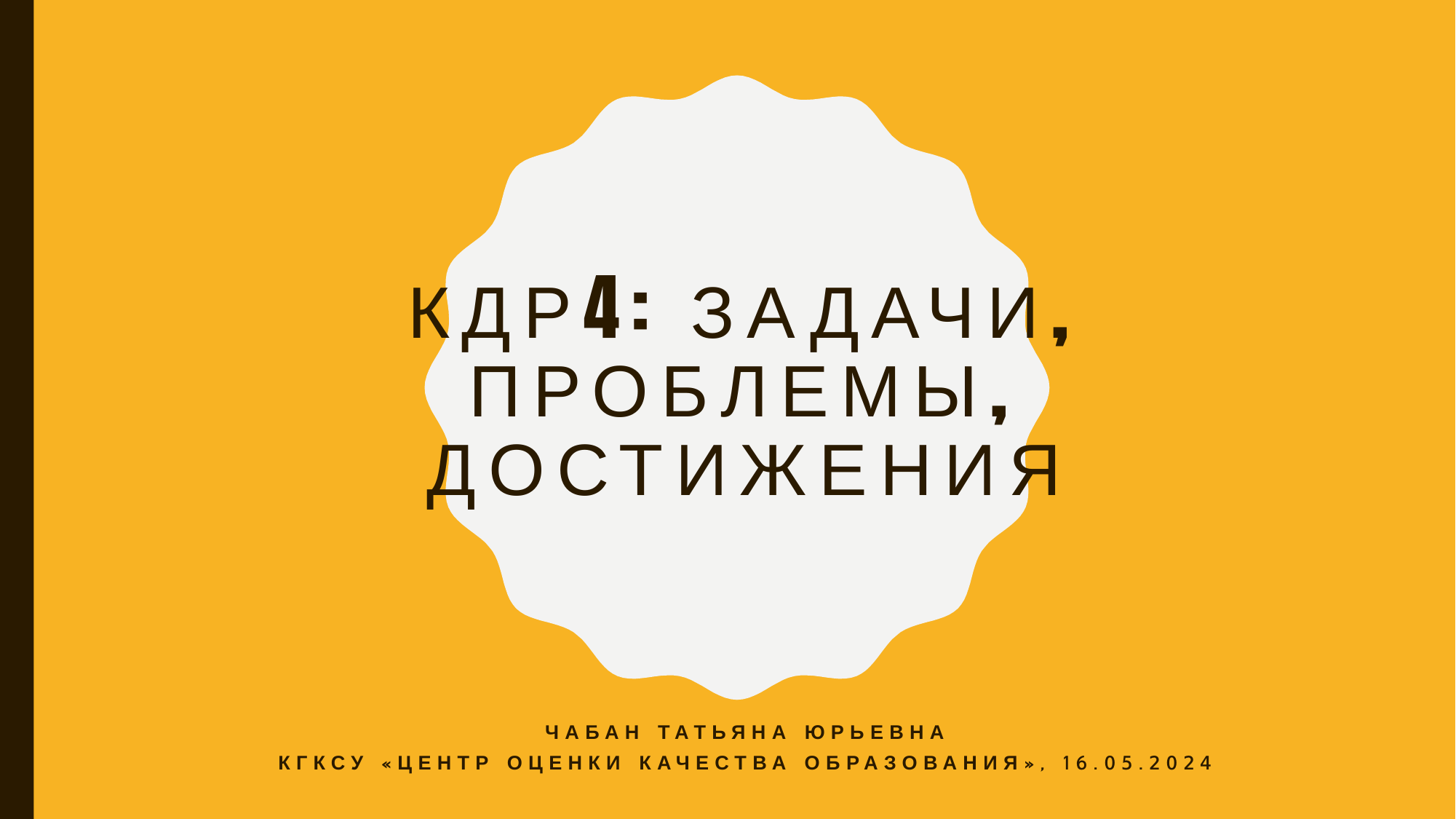

# КДР4: задачи, проблемы, достижения
Чабан Татьяна Юрьевна
КГКСУ «Центр оценки качества образования», 16.05.2024